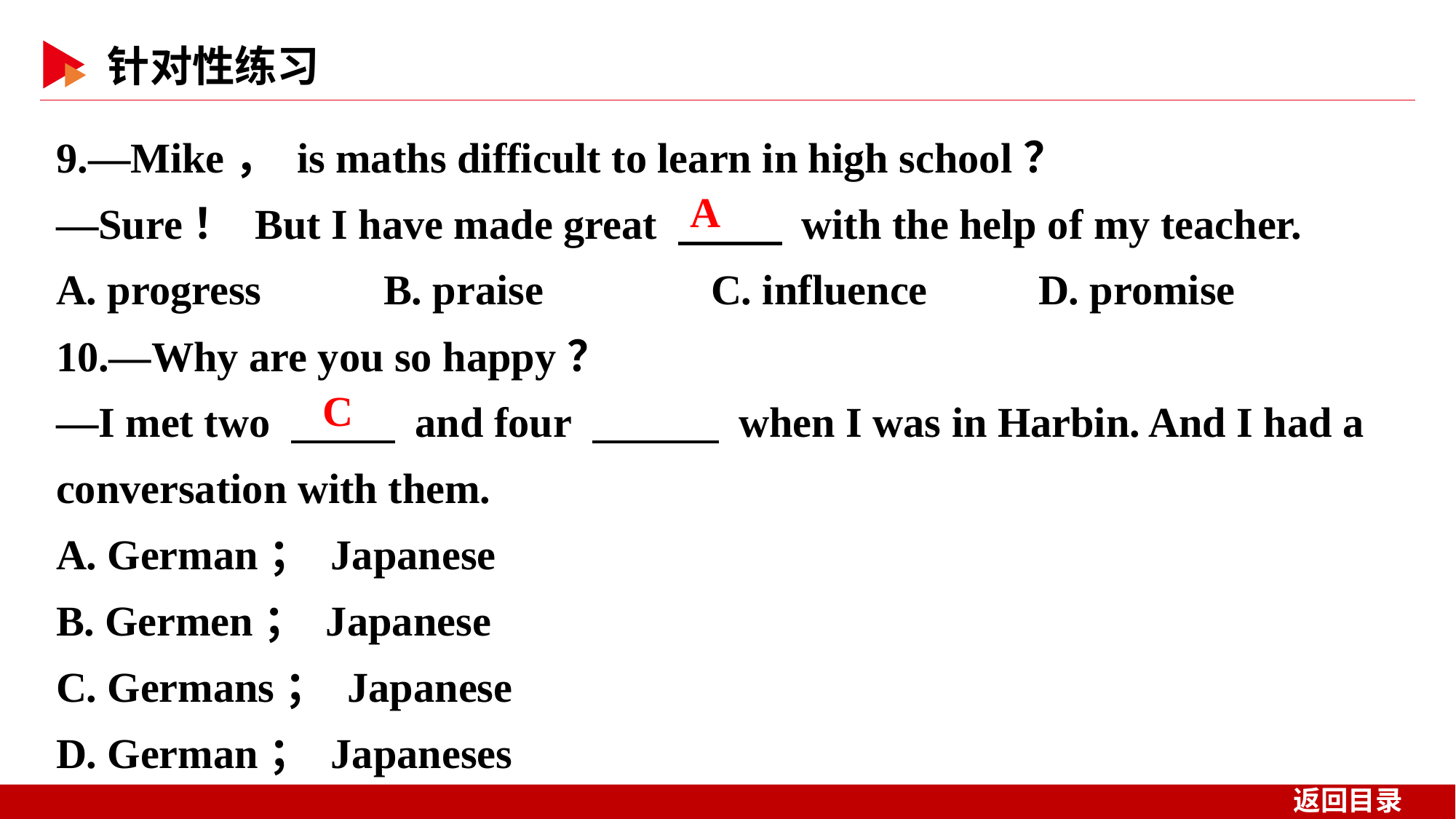

9.—Mike， is maths difficult to learn in high school？
—Sure！ But I have made great 　  　 with the help of my teacher.
A. progress      	B. praise		C. influence     	D. promise
10.—Why are you so happy？
—I met two 　  　 and four 　　　 when I was in Harbin. And I had a conversation with them.
A. German； Japanese
B. Germen； Japanese
C. Germans； Japanese
D. German； Japaneses
A
C